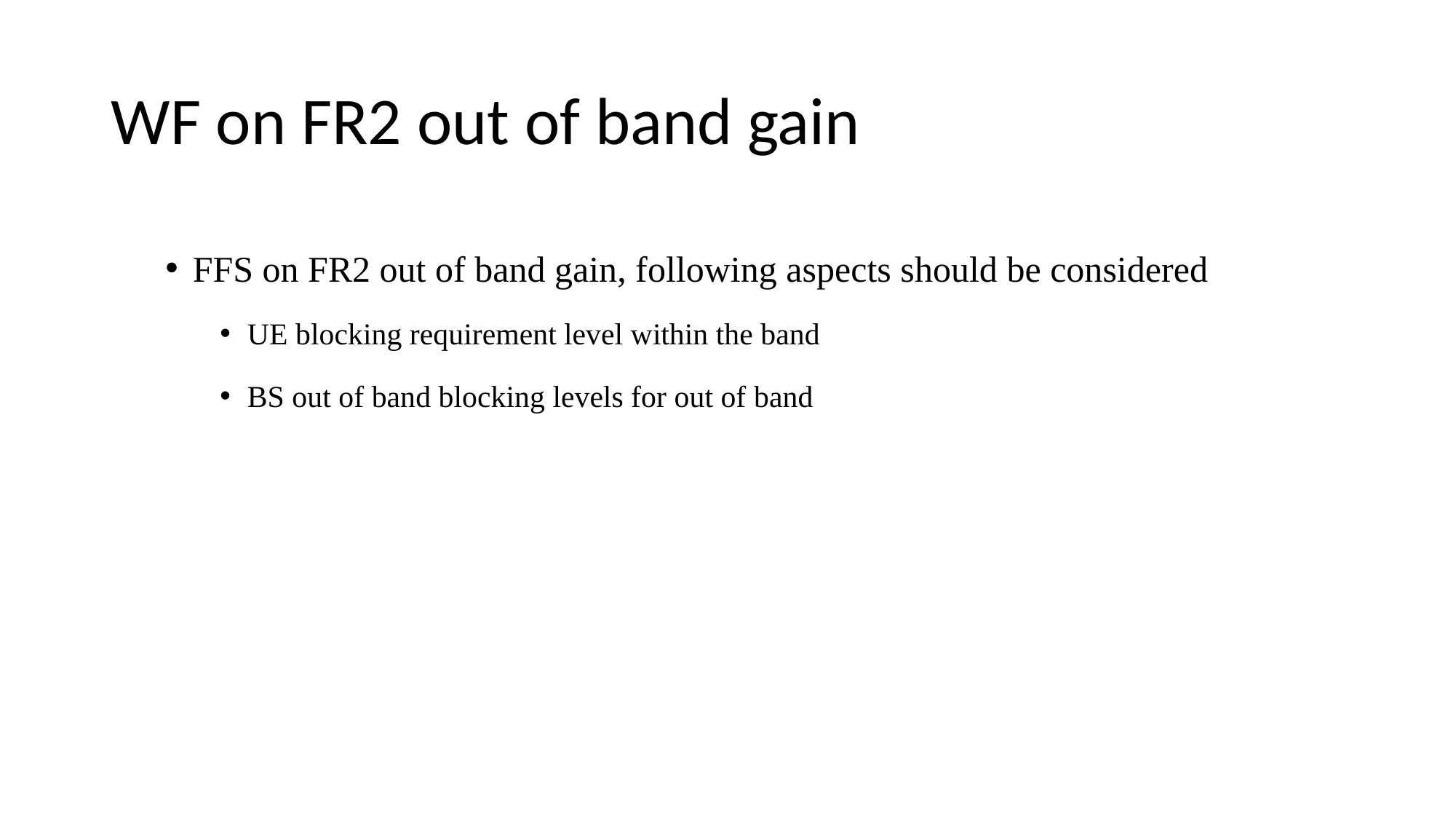

# WF on FR2 out of band gain
FFS on FR2 out of band gain, following aspects should be considered
UE blocking requirement level within the band
BS out of band blocking levels for out of band